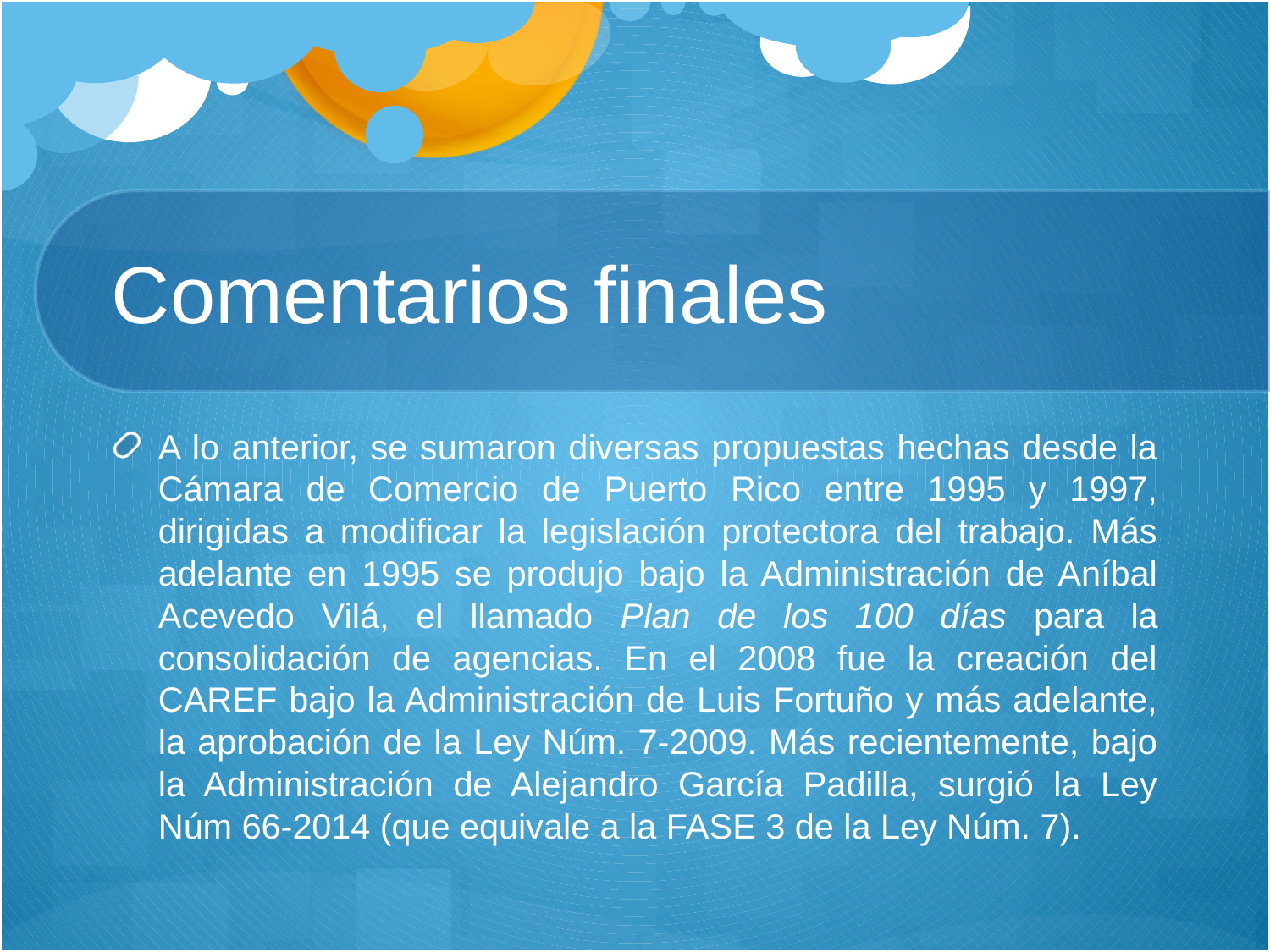

# Comentarios finales
A lo anterior, se sumaron diversas propuestas hechas desde la Cámara de Comercio de Puerto Rico entre 1995 y 1997, dirigidas a modificar la legislación protectora del trabajo. Más adelante en 1995 se produjo bajo la Administración de Aníbal Acevedo Vilá, el llamado Plan de los 100 días para la consolidación de agencias. En el 2008 fue la creación del CAREF bajo la Administración de Luis Fortuño y más adelante, la aprobación de la Ley Núm. 7-2009. Más recientemente, bajo la Administración de Alejandro García Padilla, surgió la Ley Núm 66-2014 (que equivale a la FASE 3 de la Ley Núm. 7).